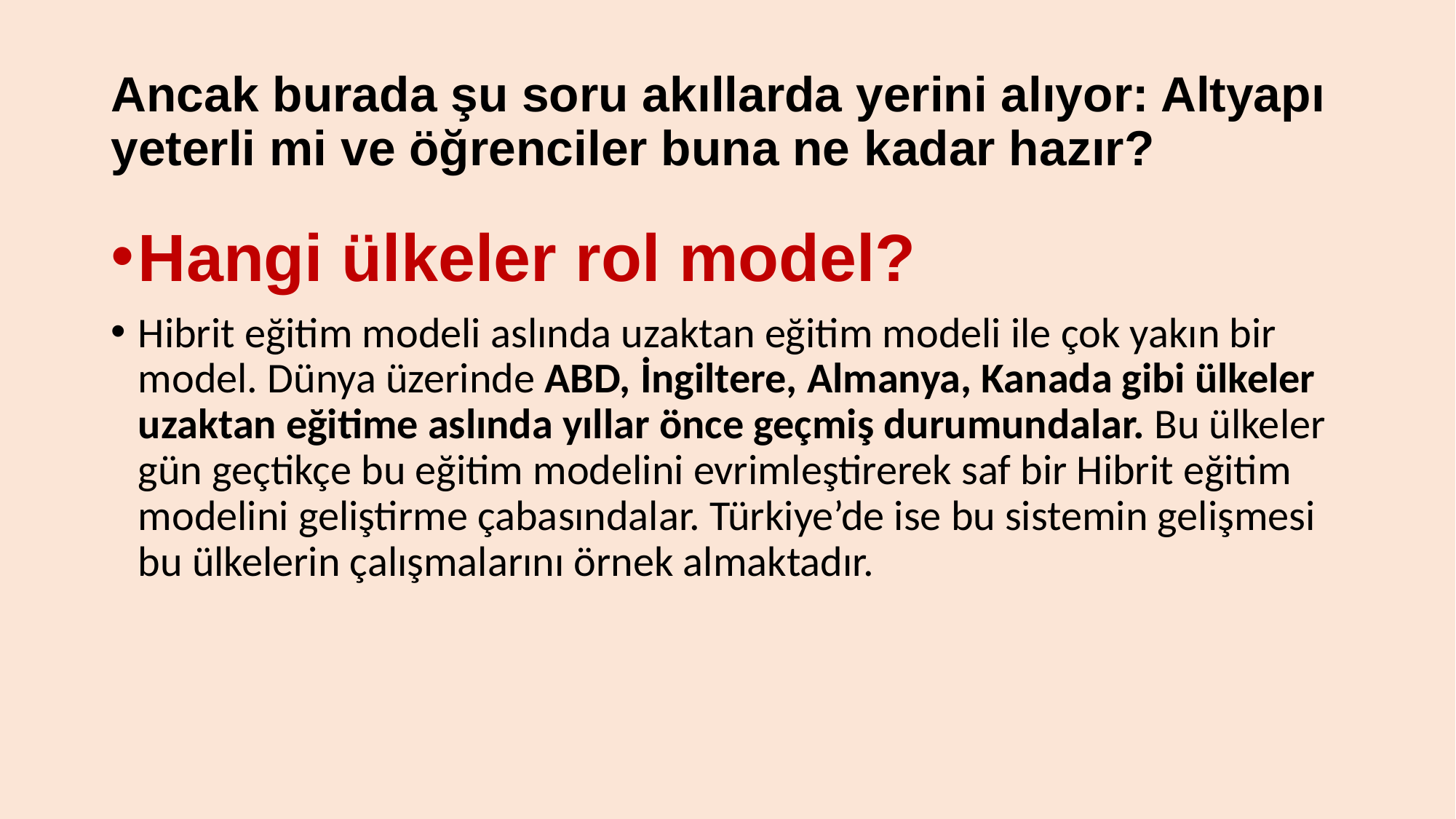

# Ancak burada şu soru akıllarda yerini alıyor: Altyapı yeterli mi ve öğrenciler buna ne kadar hazır?
Hangi ülkeler rol model?
Hibrit eğitim modeli aslında uzaktan eğitim modeli ile çok yakın bir model. Dünya üzerinde ABD, İngiltere, Almanya, Kanada gibi ülkeler uzaktan eğitime aslında yıllar önce geçmiş durumundalar. Bu ülkeler gün geçtikçe bu eğitim modelini evrimleştirerek saf bir Hibrit eğitim modelini geliştirme çabasındalar. Türkiye’de ise bu sistemin gelişmesi bu ülkelerin çalışmalarını örnek almaktadır.